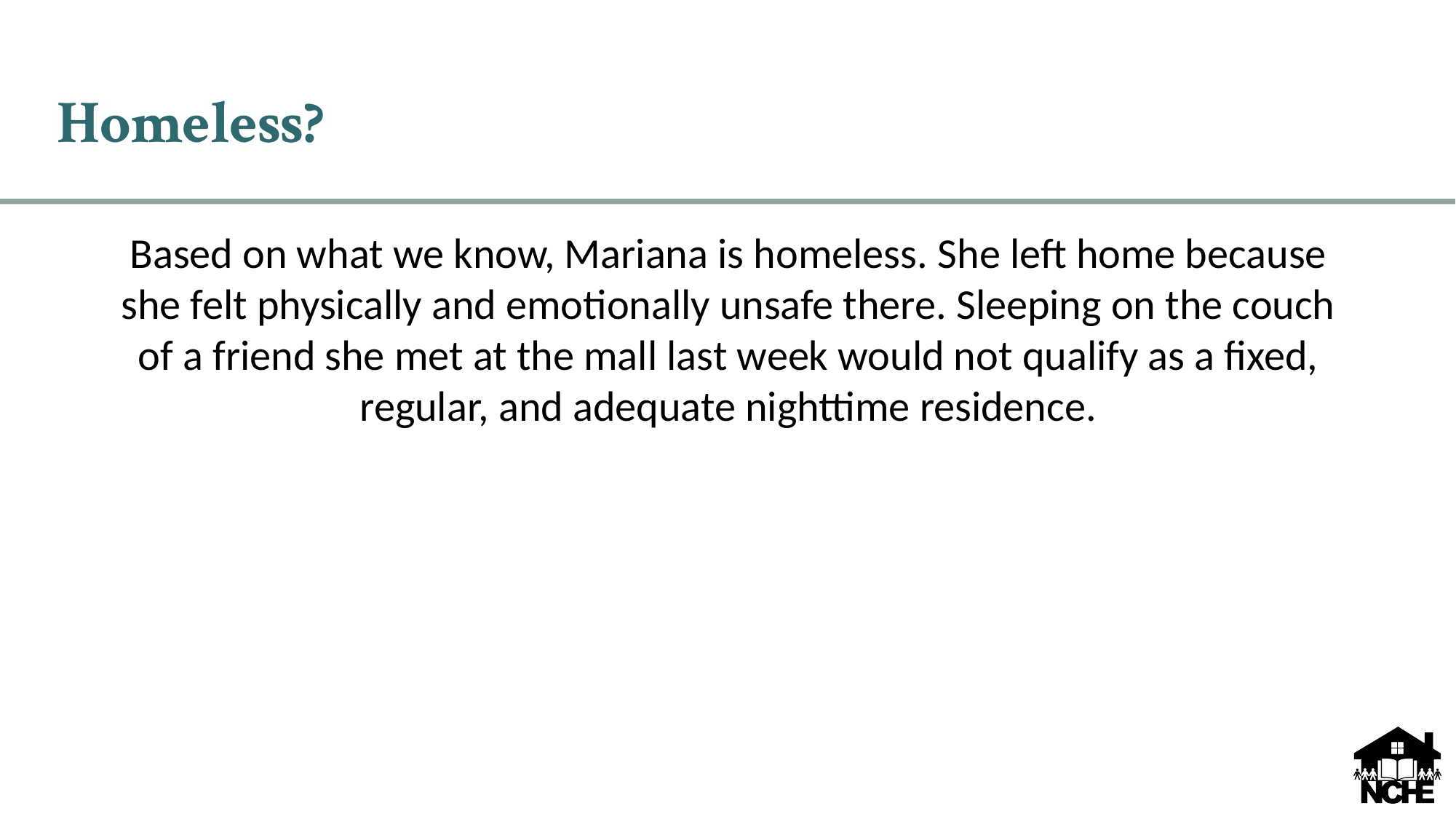

# Homeless?
Based on what we know, Mariana is homeless. She left home because she felt physically and emotionally unsafe there. Sleeping on the couch of a friend she met at the mall last week would not qualify as a fixed, regular, and adequate nighttime residence.